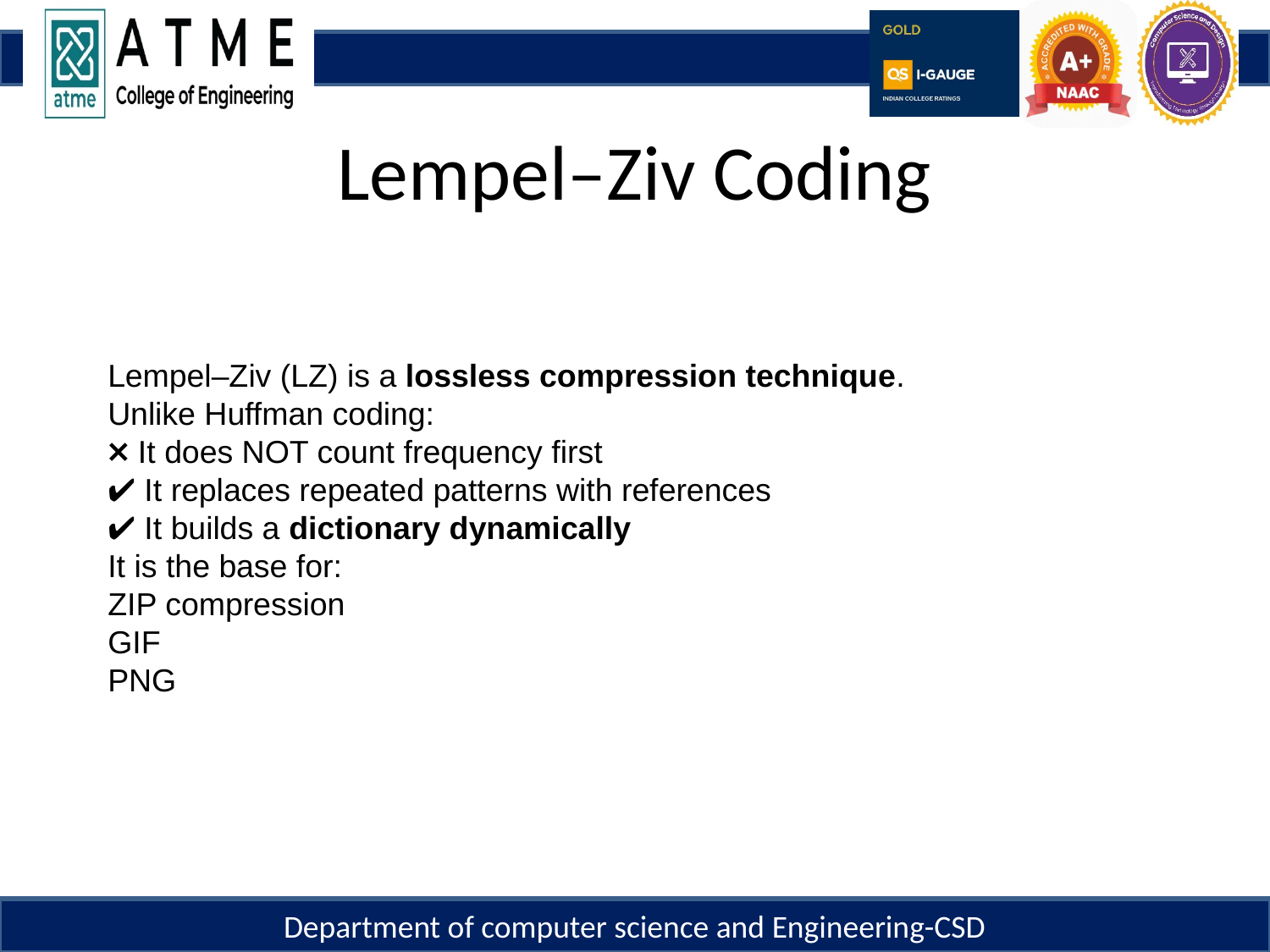

# Lempel–Ziv Coding
Lempel–Ziv (LZ) is a lossless compression technique.
Unlike Huffman coding:
❌ It does NOT count frequency first
✔ It replaces repeated patterns with references
✔ It builds a dictionary dynamically
It is the base for:
ZIP compression
GIF
PNG

Department of computer science and Engineering-CSD